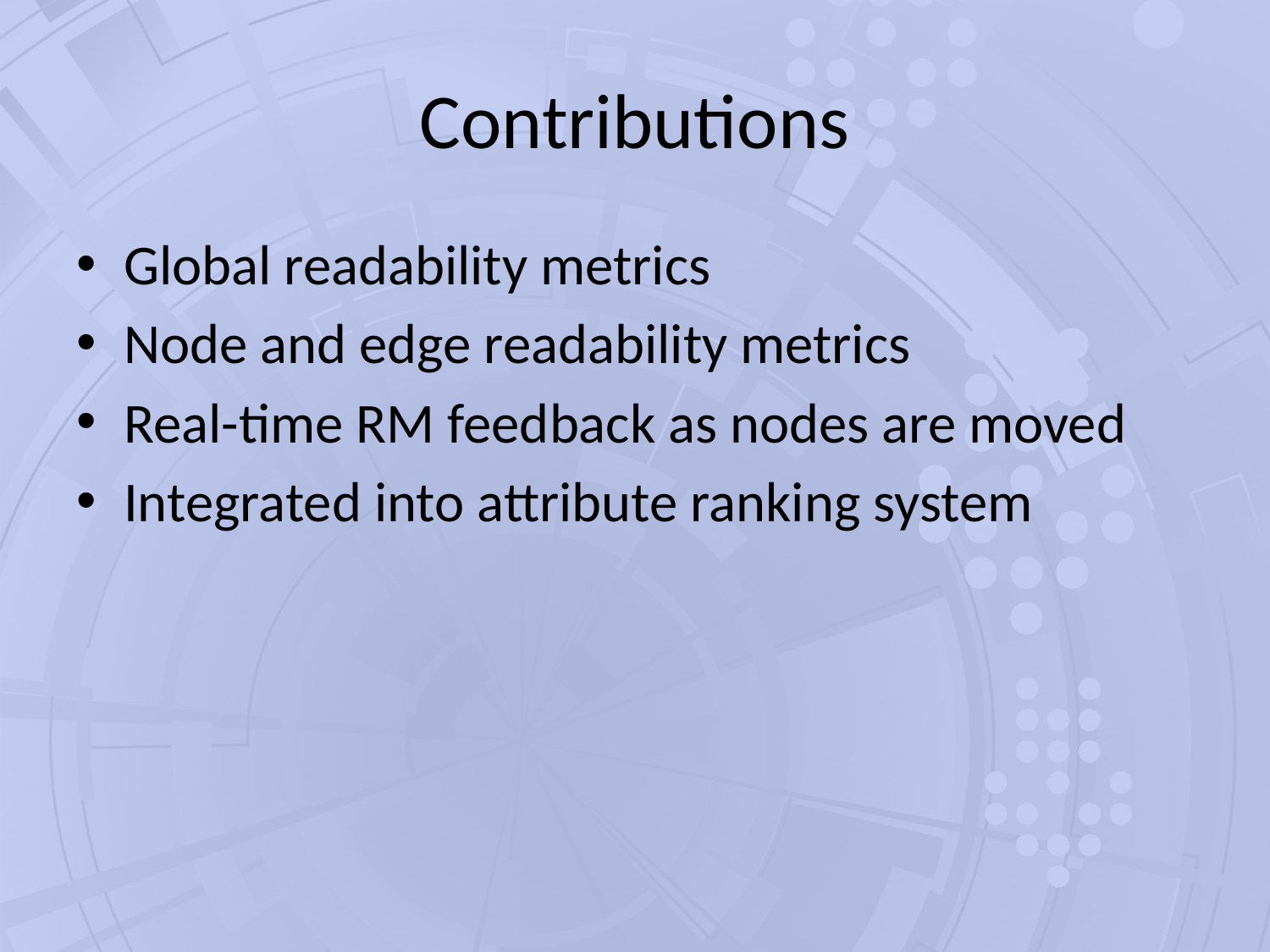

# Contributions
Global readability metrics
Node and edge readability metrics
Real-time RM feedback as nodes are moved
Integrated into attribute ranking system